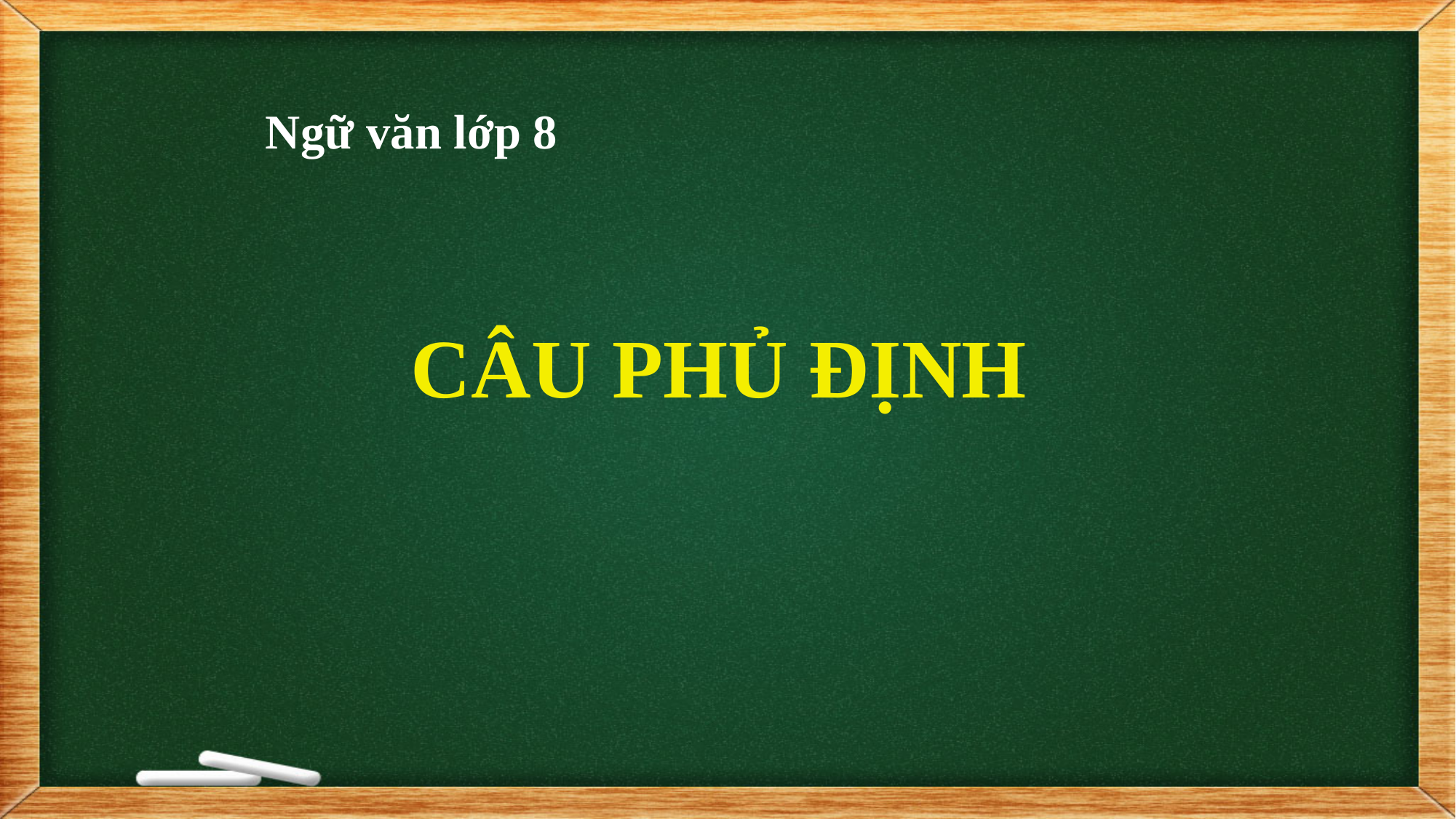

Ngữ văn lớp 8
CÂU PHỦ ĐỊNH